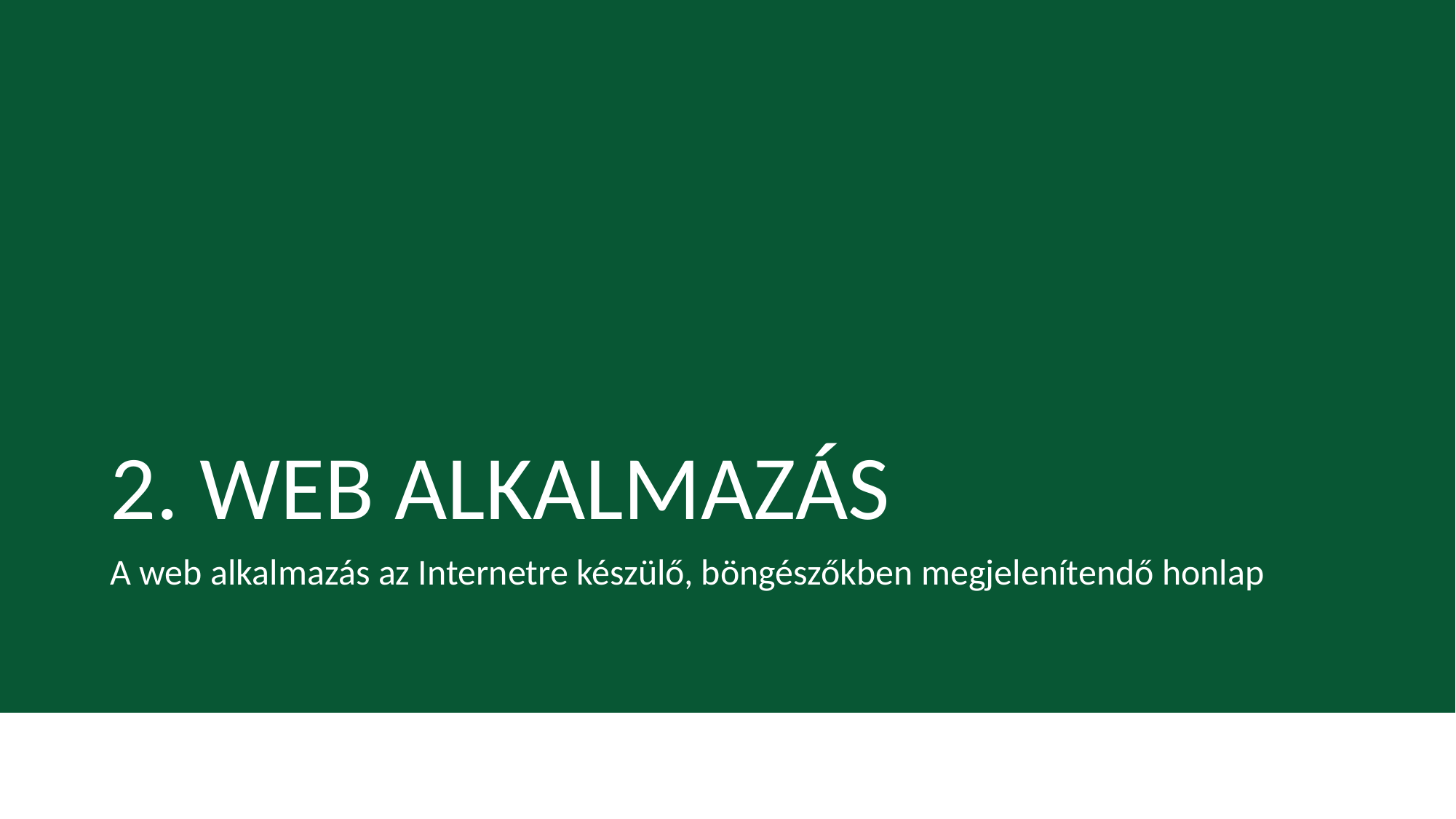

# 2. WEB ALKALMAZÁS
A web alkalmazás az Internetre készülő, böngészőkben megjelenítendő honlap